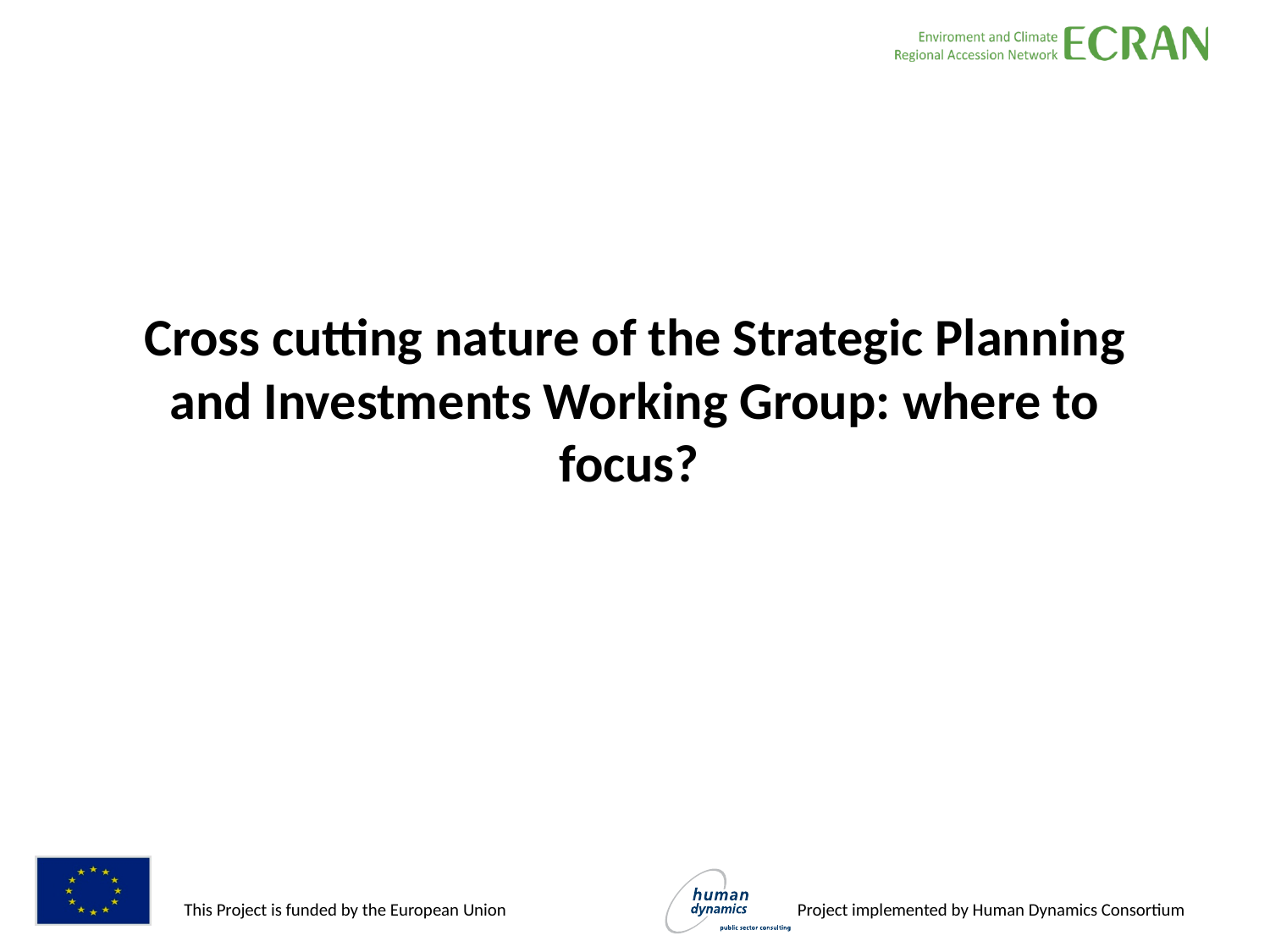

# Cross cutting nature of the Strategic Planning and Investments Working Group: where to focus?